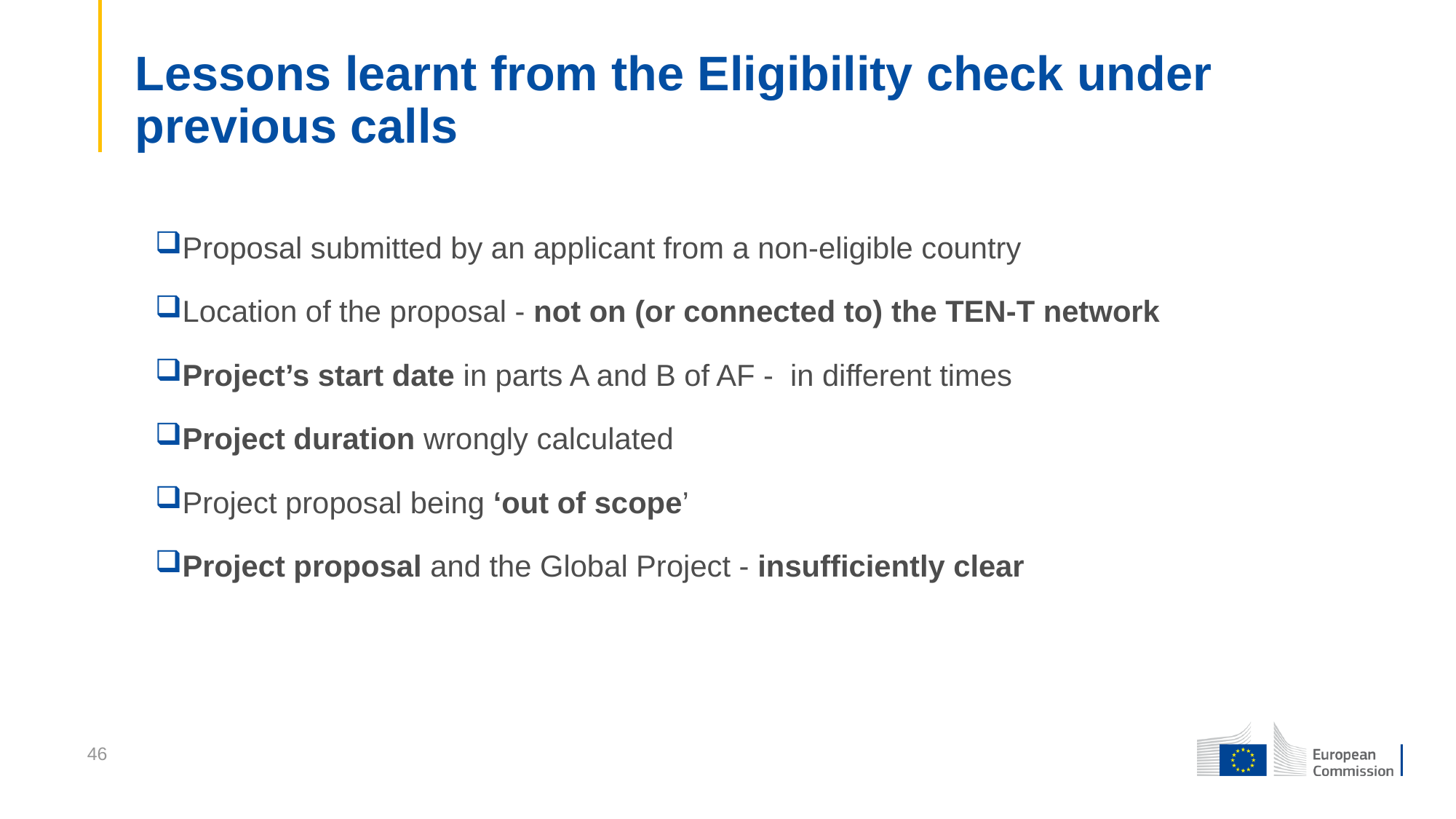

# Lessons learnt from the Eligibility check under previous calls
Proposal submitted by an applicant from a non-eligible country
Location of the proposal - not on (or connected to) the TEN-T network
Project’s start date in parts A and B of AF -  in different times
Project duration wrongly calculated
Project proposal being ‘out of scope’
Project proposal and the Global Project - insufficiently clear
46